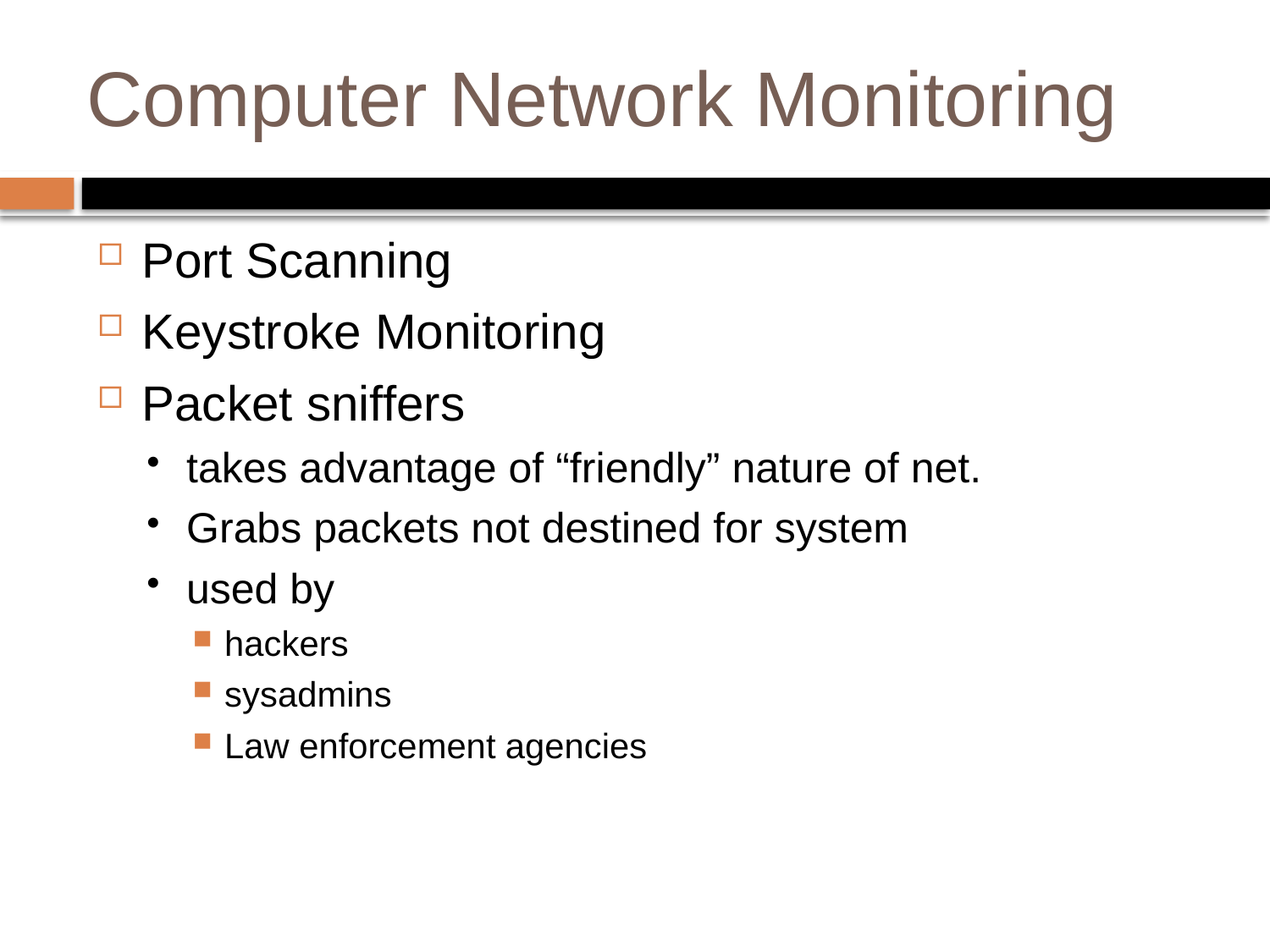

# Computer Network Monitoring
Port Scanning
Keystroke Monitoring
Packet sniffers
takes advantage of “friendly” nature of net.
Grabs packets not destined for system
used by
hackers
sysadmins
Law enforcement agencies